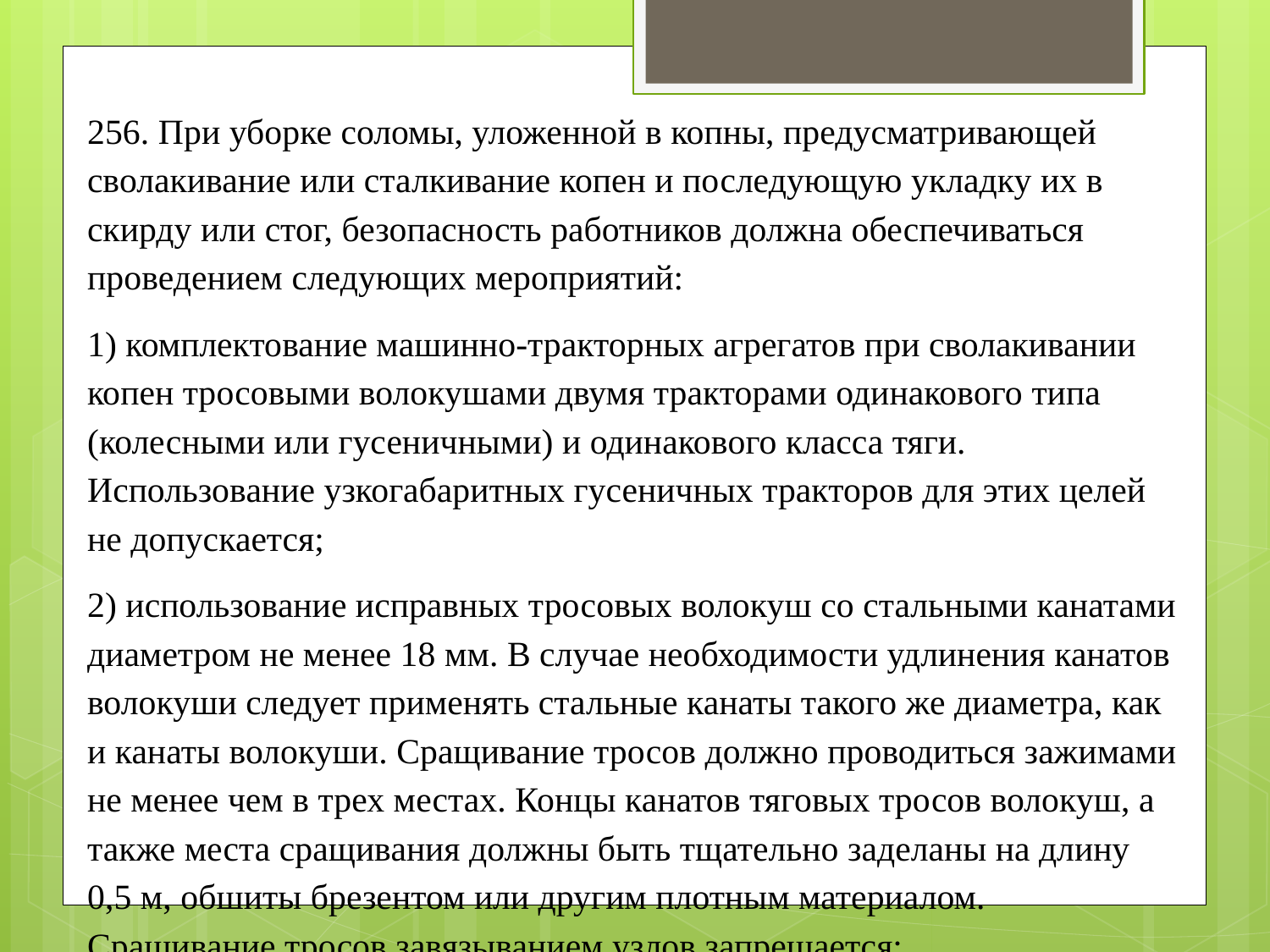

256. При уборке соломы, уложенной в копны, предусматривающей сволакивание или сталкивание копен и последующую укладку их в скирду или стог, безопасность работников должна обеспечиваться проведением следующих мероприятий:
1) комплектование машинно-тракторных агрегатов при сволакивании копен тросовыми волокушами двумя тракторами одинакового типа (колесными или гусеничными) и одинакового класса тяги. Использование узкогабаритных гусеничных тракторов для этих целей не допускается;
2) использование исправных тросовых волокуш со стальными канатами диаметром не менее 18 мм. В случае необходимости удлинения канатов волокуши следует применять стальные канаты такого же диаметра, как и канаты волокуши. Сращивание тросов должно проводиться зажимами не менее чем в трех местах. Концы канатов тяговых тросов волокуш, а также места сращивания должны быть тщательно заделаны на длину 0,5 м, обшиты брезентом или другим плотным материалом. Сращивание тросов завязыванием узлов запрещается;